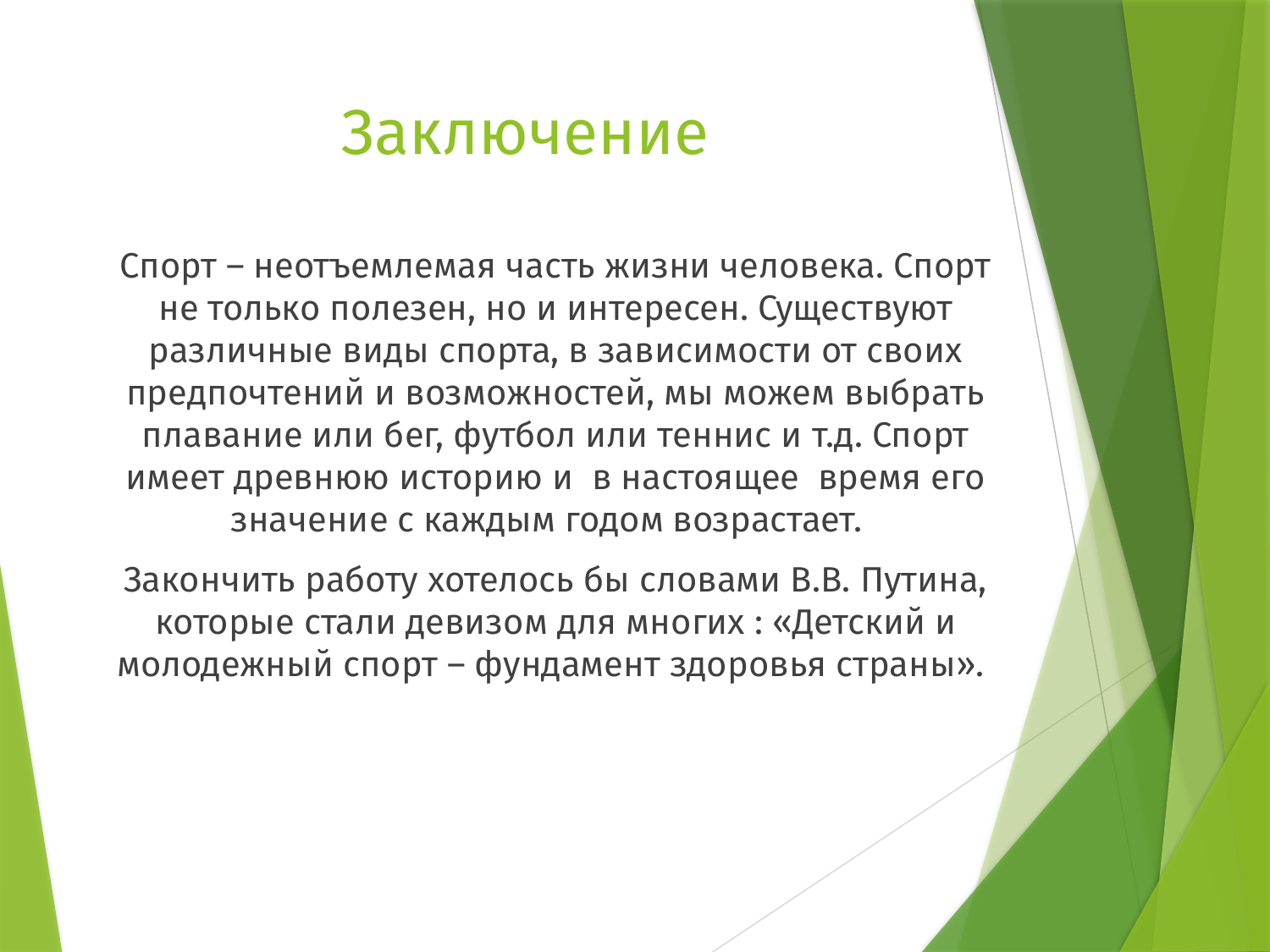

# Заключение
Спорт – неотъемлемая часть жизни человека. Спорт не только полезен, но и интересен. Существуют различные виды спорта, в зависимости от своих предпочтений и возможностей, мы можем выбрать плавание или бег, футбол или теннис и т.д. Спорт имеет древнюю историю и  в настоящее  время его значение с каждым годом возрастает.
Закончить работу хотелось бы словами В.В. Путина, которые стали девизом для многих : «Детский и молодежный спорт – фундамент здоровья страны».